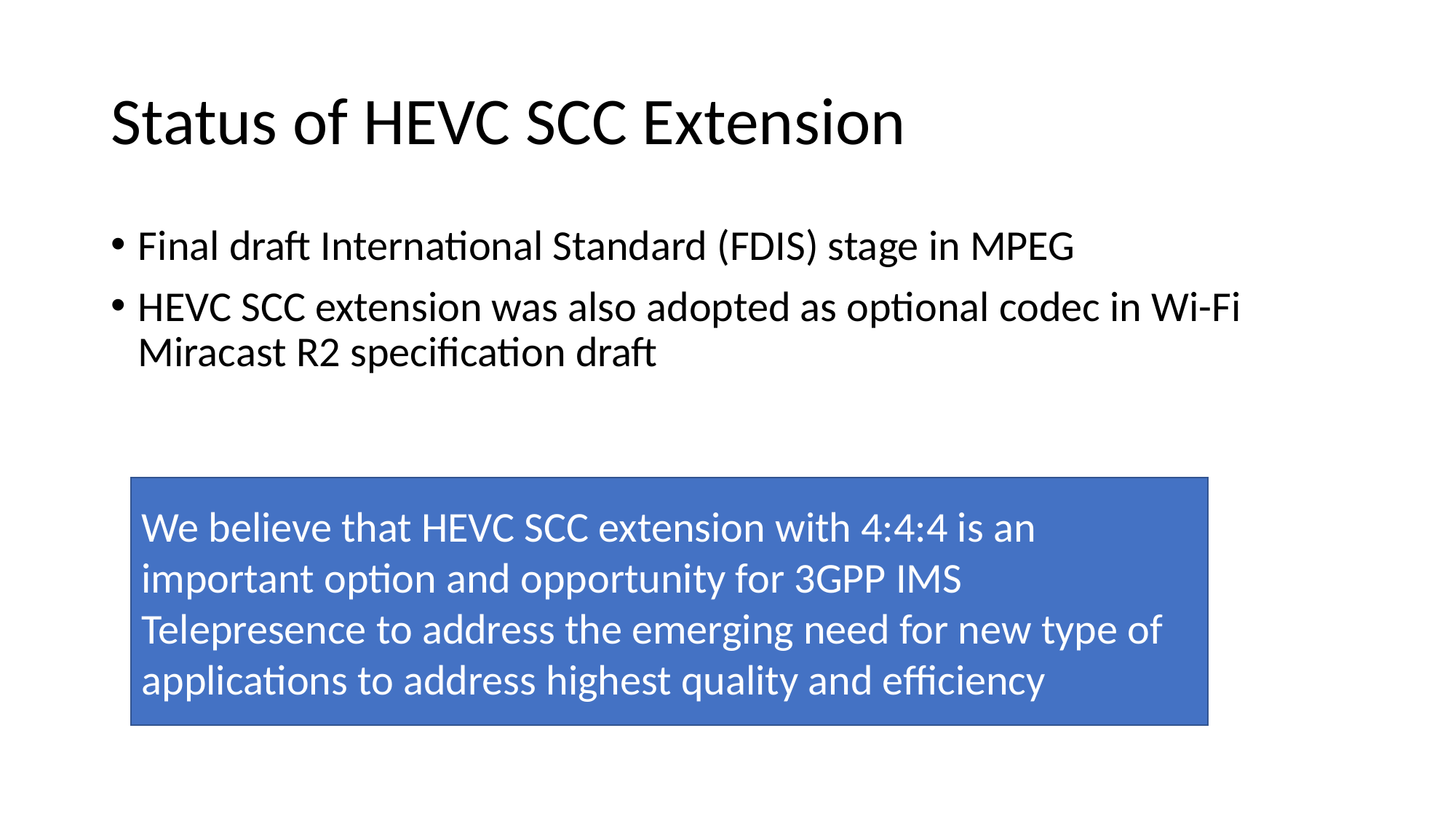

# Status of HEVC SCC Extension
Final draft International Standard (FDIS) stage in MPEG
HEVC SCC extension was also adopted as optional codec in Wi-Fi Miracast R2 specification draft
We believe that HEVC SCC extension with 4:4:4 is an important option and opportunity for 3GPP IMS Telepresence to address the emerging need for new type of applications to address highest quality and efficiency